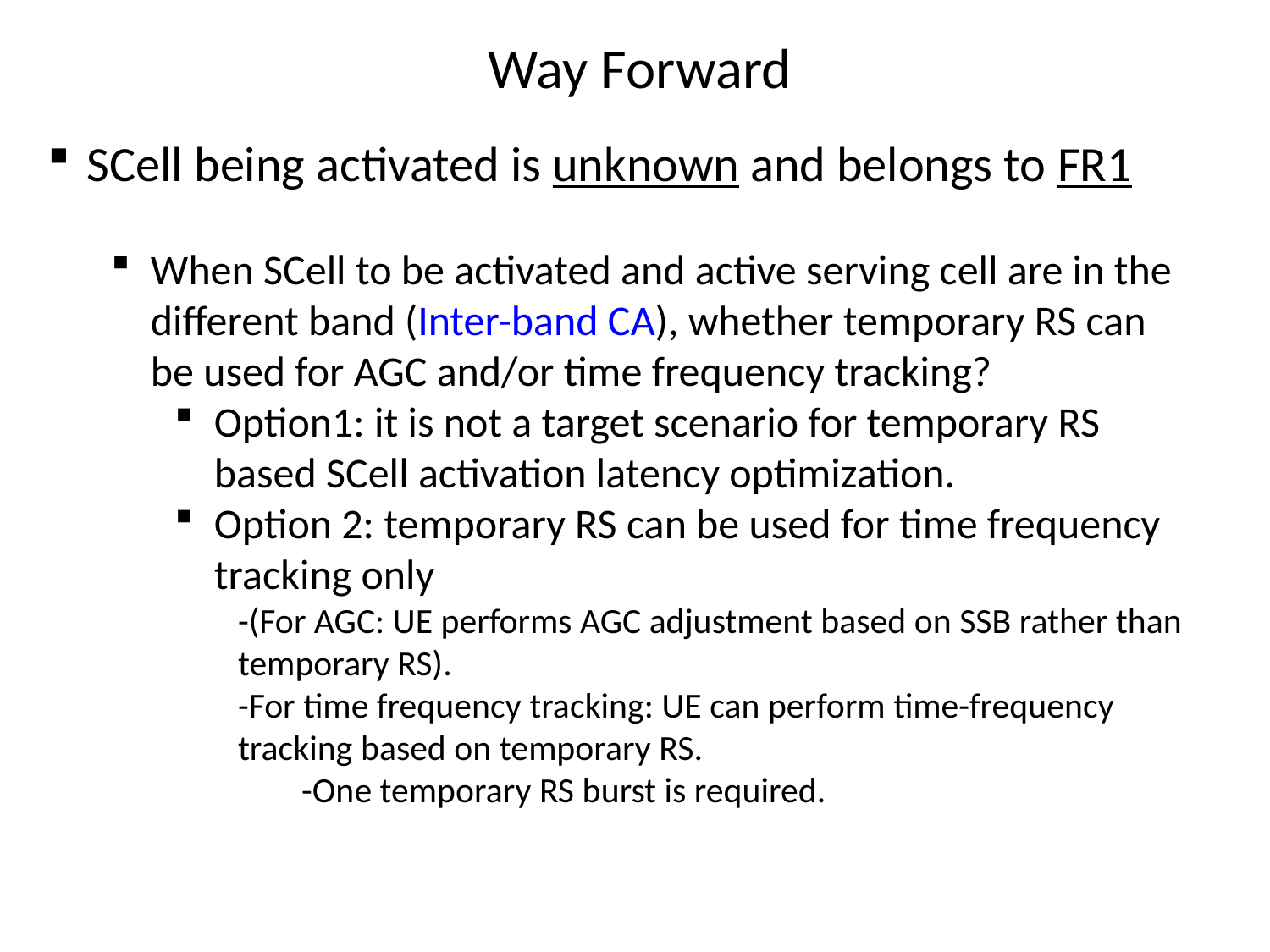

# Way Forward
SCell being activated is unknown and belongs to FR1

When SCell to be activated and active serving cell are in the different band (Inter-band CA), whether temporary RS can be used for AGC and/or time frequency tracking?
Option1: it is not a target scenario for temporary RS based SCell activation latency optimization.
Option 2: temporary RS can be used for time frequency tracking only
-(For AGC: UE performs AGC adjustment based on SSB rather than temporary RS).
-For time frequency tracking: UE can perform time-frequency tracking based on temporary RS.
-One temporary RS burst is required.